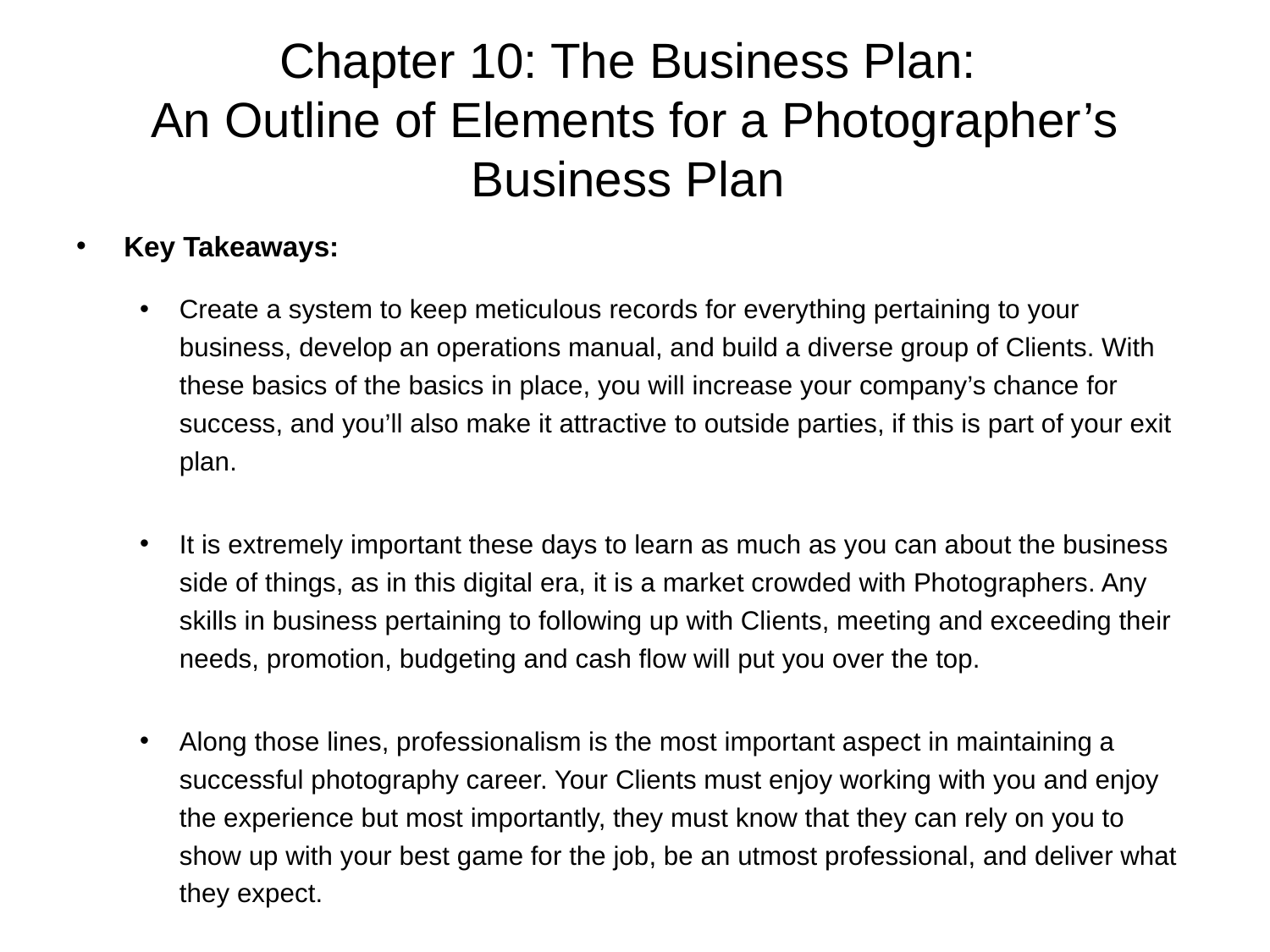

# Chapter 10: The Business Plan: An Outline of Elements for a Photographer’s Business Plan
Key Takeaways:

Create a system to keep meticulous records for everything pertaining to your business, develop an operations manual, and build a diverse group of Clients. With these basics of the basics in place, you will increase your company’s chance for success, and you’ll also make it attractive to outside parties, if this is part of your exit plan.

It is extremely important these days to learn as much as you can about the business side of things, as in this digital era, it is a market crowded with Photographers. Any skills in business pertaining to following up with Clients, meeting and exceeding their needs, promotion, budgeting and cash flow will put you over the top.

Along those lines, professionalism is the most important aspect in maintaining a successful photography career. Your Clients must enjoy working with you and enjoy the experience but most importantly, they must know that they can rely on you to show up with your best game for the job, be an utmost professional, and deliver what they expect.